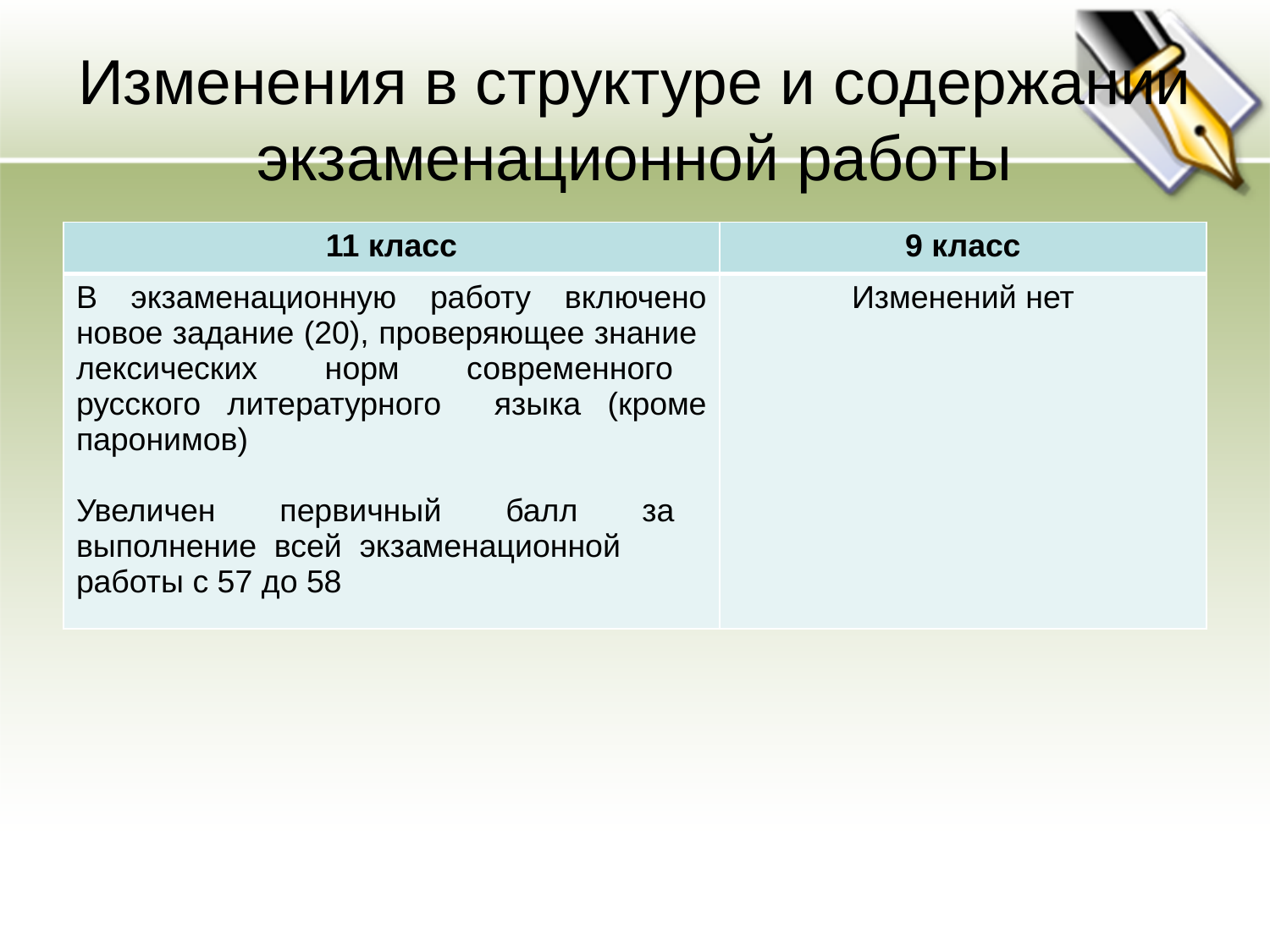

# Изменения в структуре и содержании экзаменационной работы
| 11 класс | 9 класс |
| --- | --- |
| В экзаменационную работу включено новое задание (20), проверяющее знание лексических норм современного русского литературного языка (кроме паронимов) Увеличен первичный балл за выполнение всей экзаменационной работы с 57 до 58 | Изменений нет |